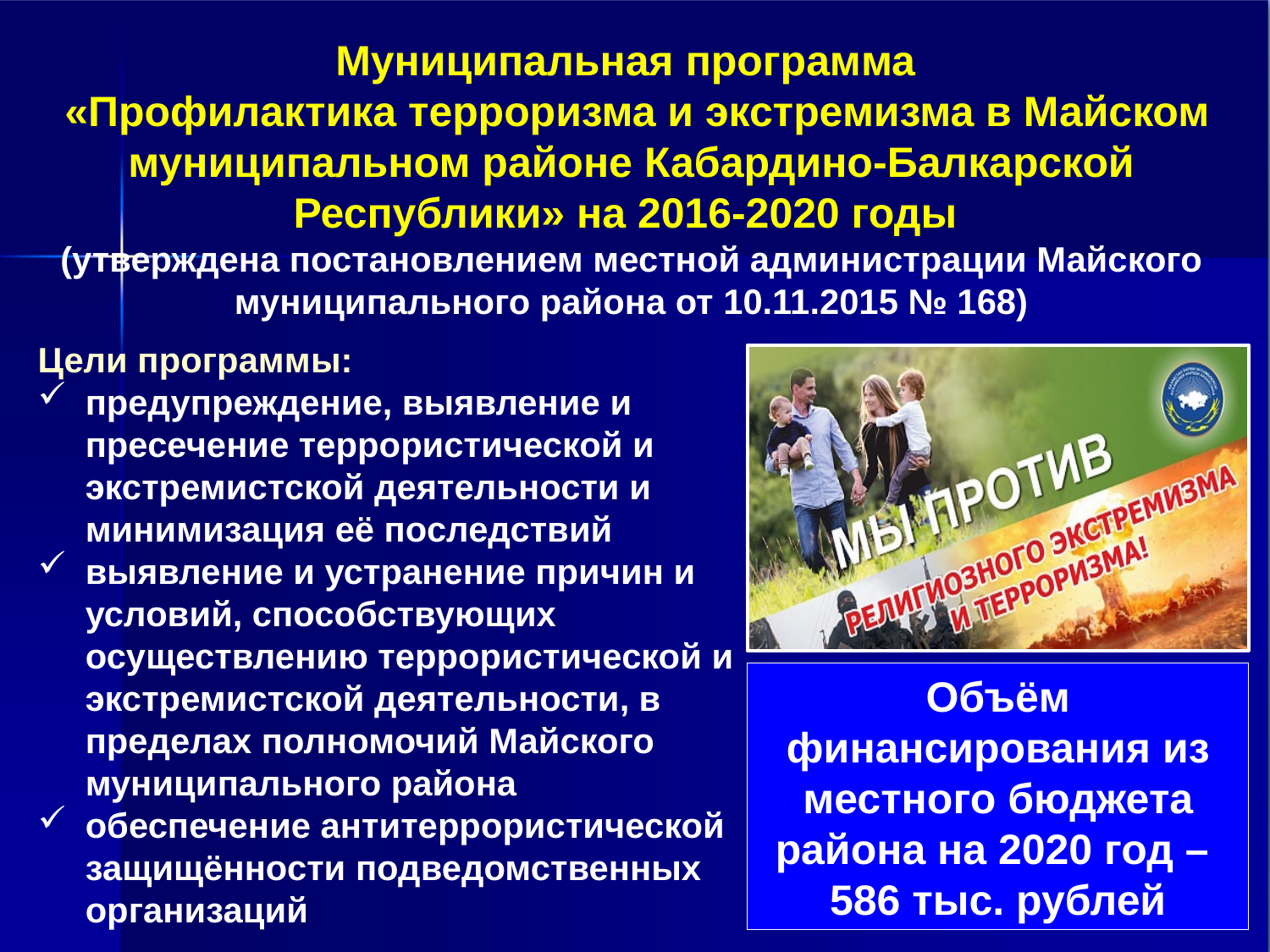

Муниципальная программа
 «Профилактика терроризма и экстремизма в Майском муниципальном районе Кабардино-Балкарской Республики» на 2016-2020 годы
(утверждена постановлением местной администрации Майского муниципального района от 10.11.2015 № 168)

Объём финансирования из местного бюджета района на 2020 год –
586 тыс. рублей
Цели программы:
предупреждение, выявление и пресечение террористической и экстремистской деятельности и минимизация её последствий
выявление и устранение причин и условий, способствующих осуществлению террористической и экстремистской деятельности, в пределах полномочий Майского муниципального района
обеспечение антитеррористической защищённости подведомственных организаций